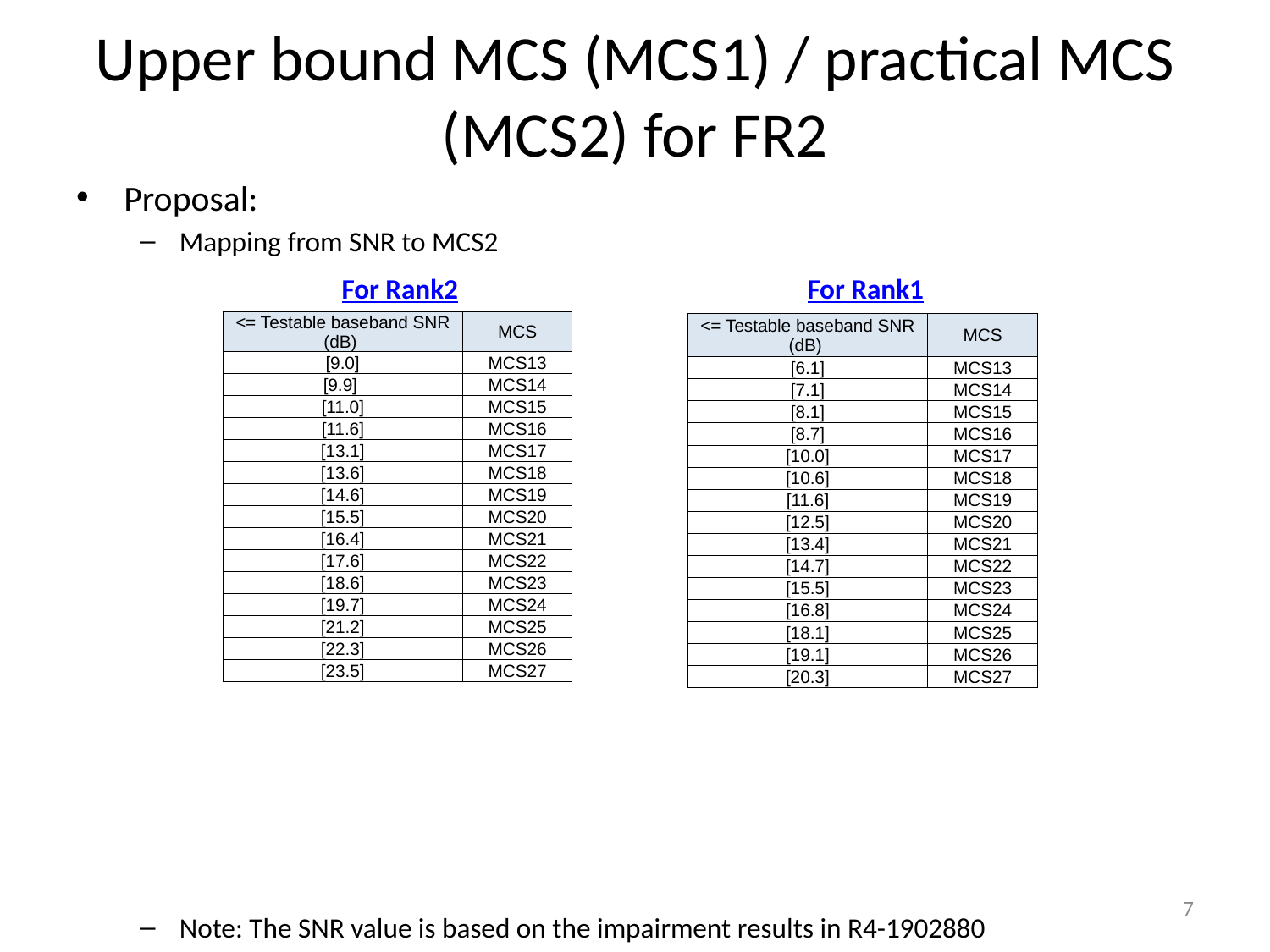

# Upper bound MCS (MCS1) / practical MCS (MCS2) for FR2
Proposal:
Mapping from SNR to MCS2

Note: The SNR value is based on the impairment results in R4-1902880

For Rank2
For Rank1
| <= Testable baseband SNR (dB) | MCS |
| --- | --- |
| [9.0] | MCS13 |
| [9.9] | MCS14 |
| [11.0] | MCS15 |
| [11.6] | MCS16 |
| [13.1] | MCS17 |
| [13.6] | MCS18 |
| [14.6] | MCS19 |
| [15.5] | MCS20 |
| [16.4] | MCS21 |
| [17.6] | MCS22 |
| [18.6] | MCS23 |
| [19.7] | MCS24 |
| [21.2] | MCS25 |
| [22.3] | MCS26 |
| [23.5] | MCS27 |
| <= Testable baseband SNR (dB) | MCS |
| --- | --- |
| [6.1] | MCS13 |
| [7.1] | MCS14 |
| [8.1] | MCS15 |
| [8.7] | MCS16 |
| [10.0] | MCS17 |
| [10.6] | MCS18 |
| [11.6] | MCS19 |
| [12.5] | MCS20 |
| [13.4] | MCS21 |
| [14.7] | MCS22 |
| [15.5] | MCS23 |
| [16.8] | MCS24 |
| [18.1] | MCS25 |
| [19.1] | MCS26 |
| [20.3] | MCS27 |
7